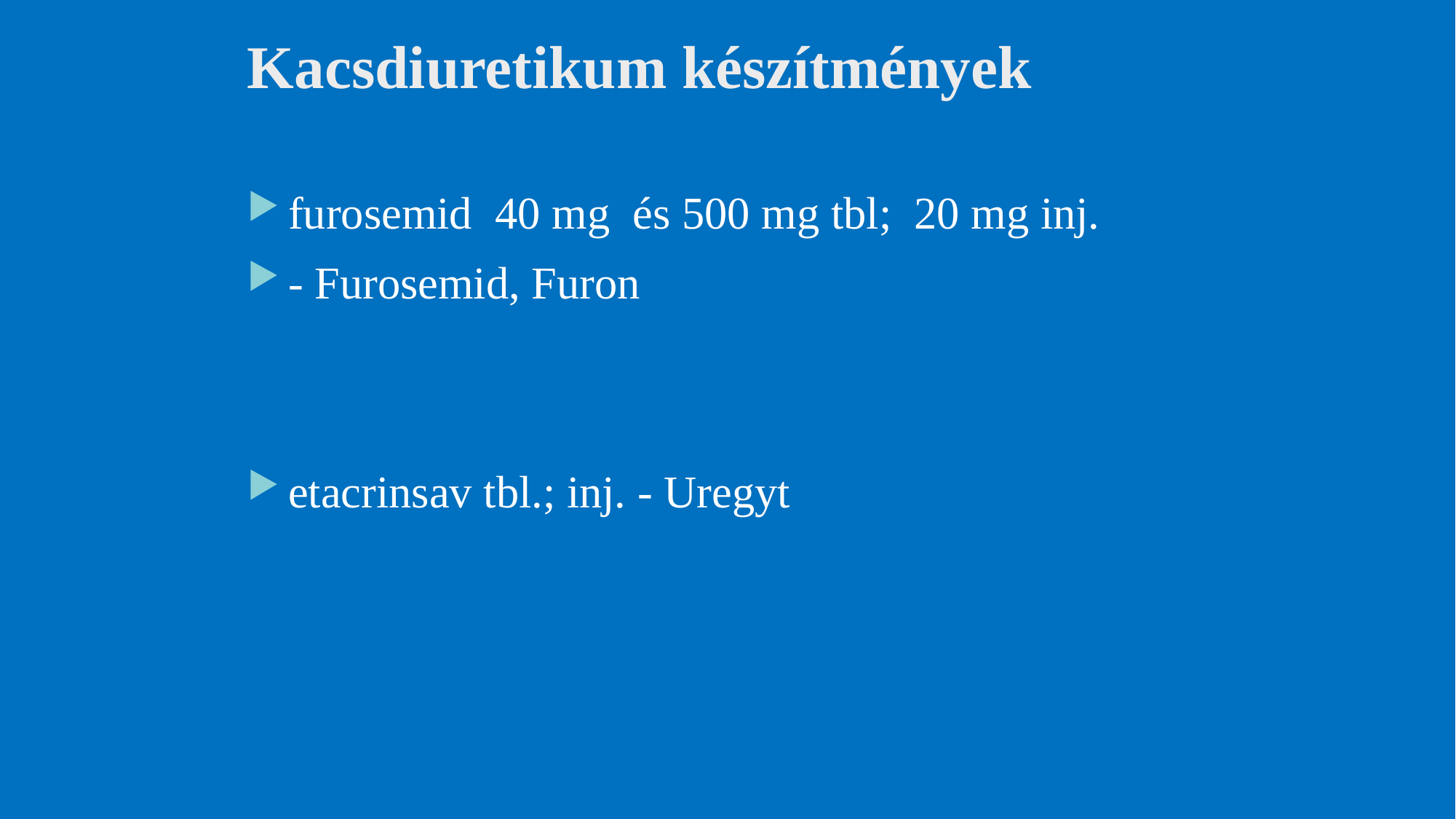

# Kacsdiuretikum készítmények

furosemid  40 mg  és 500 mg tbl;  20 mg inj.
- Furosemid, Furon

etacrinsav tbl.; inj. - Uregyt